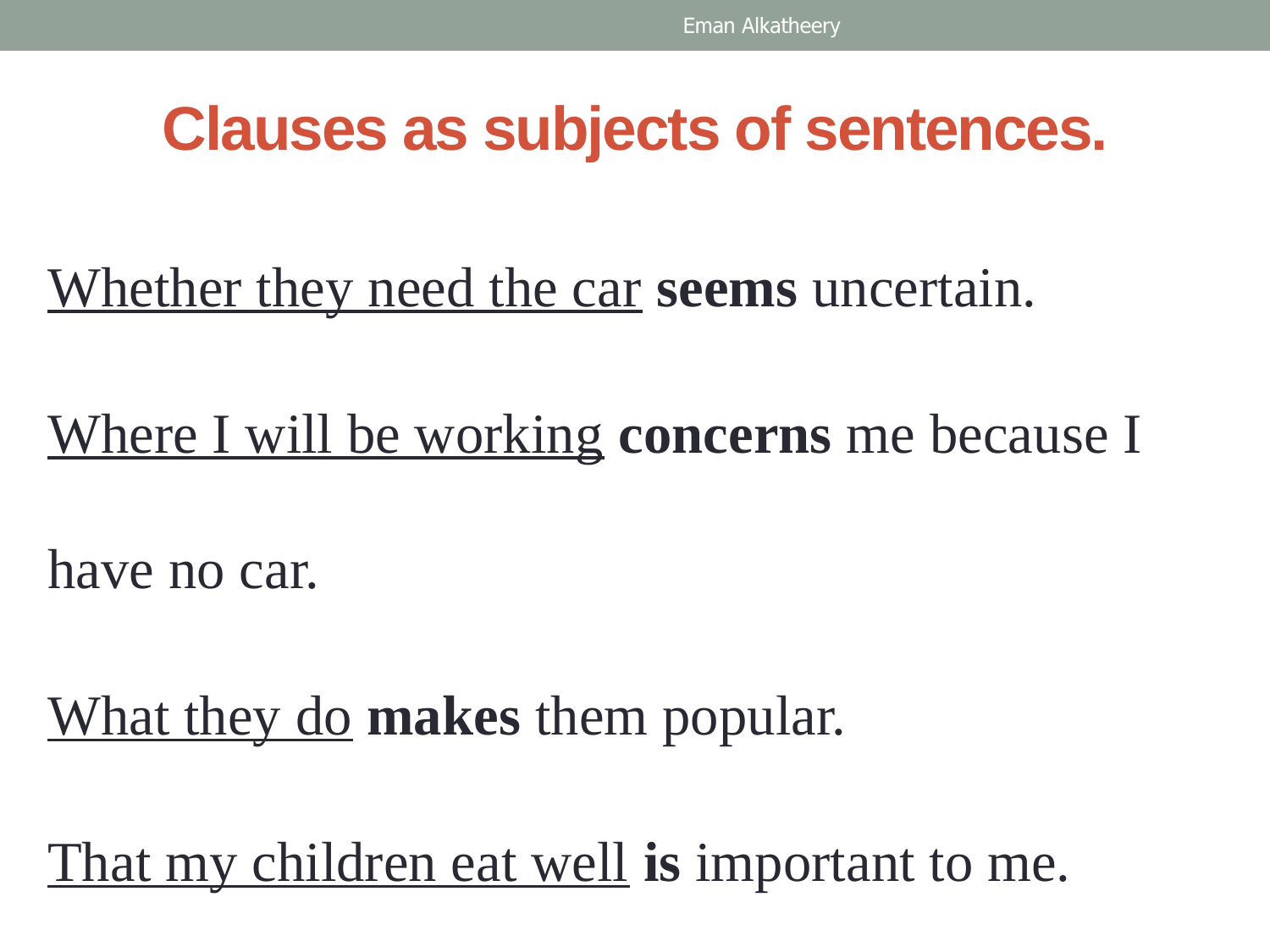

Eman Alkatheery
# Clauses as subjects of sentences.
Whether they need the car seems uncertain.
Where I will be working concerns me because I have no car.
What they do makes them popular.
That my children eat well is important to me.